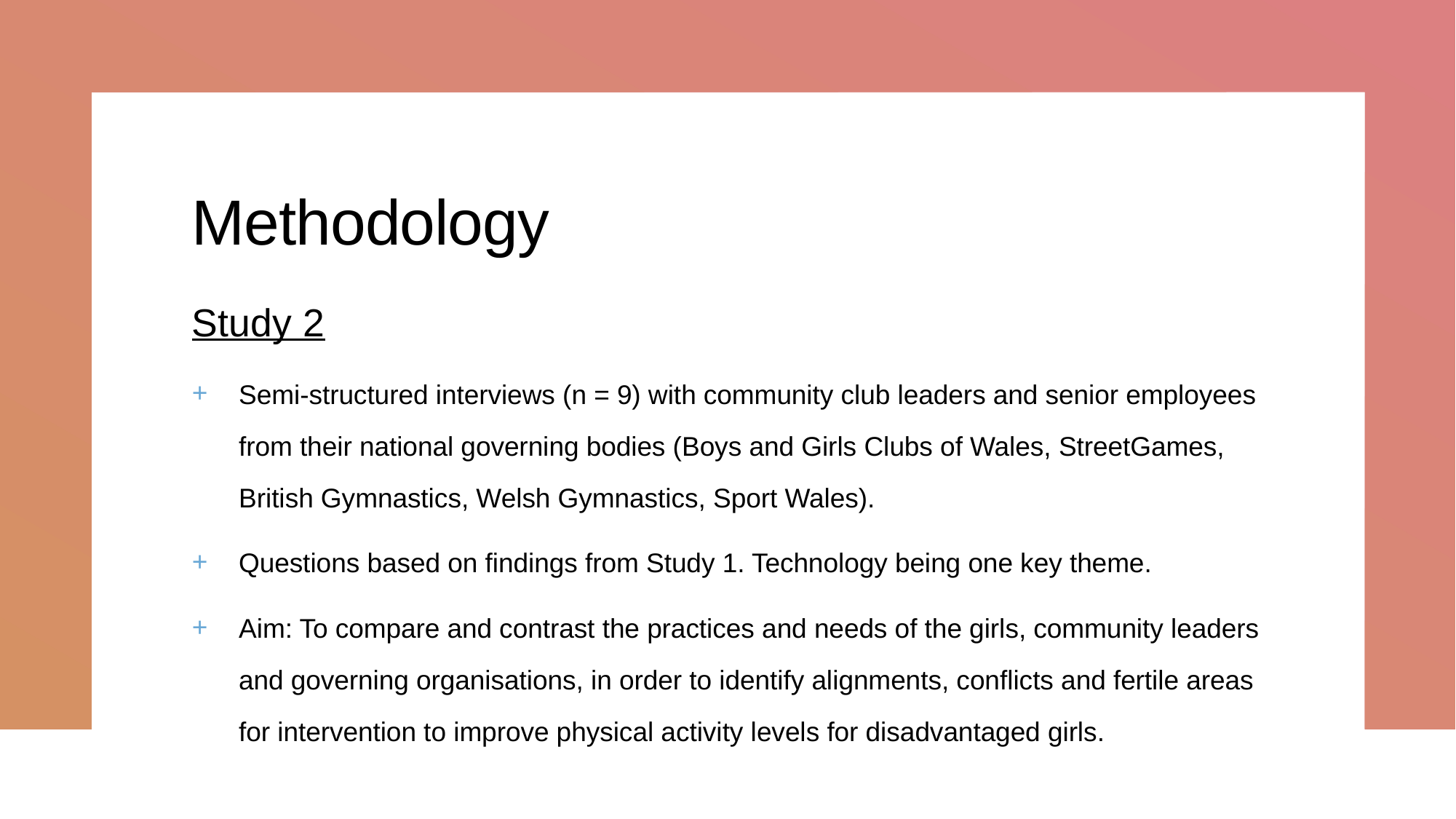

# Methodology
Study 2
Semi-structured interviews (n = 9) with community club leaders and senior employees from their national governing bodies (Boys and Girls Clubs of Wales, StreetGames, British Gymnastics, Welsh Gymnastics, Sport Wales).
Questions based on findings from Study 1. Technology being one key theme.
Aim: To compare and contrast the practices and needs of the girls, community leaders and governing organisations, in order to identify alignments, conflicts and fertile areas for intervention to improve physical activity levels for disadvantaged girls.